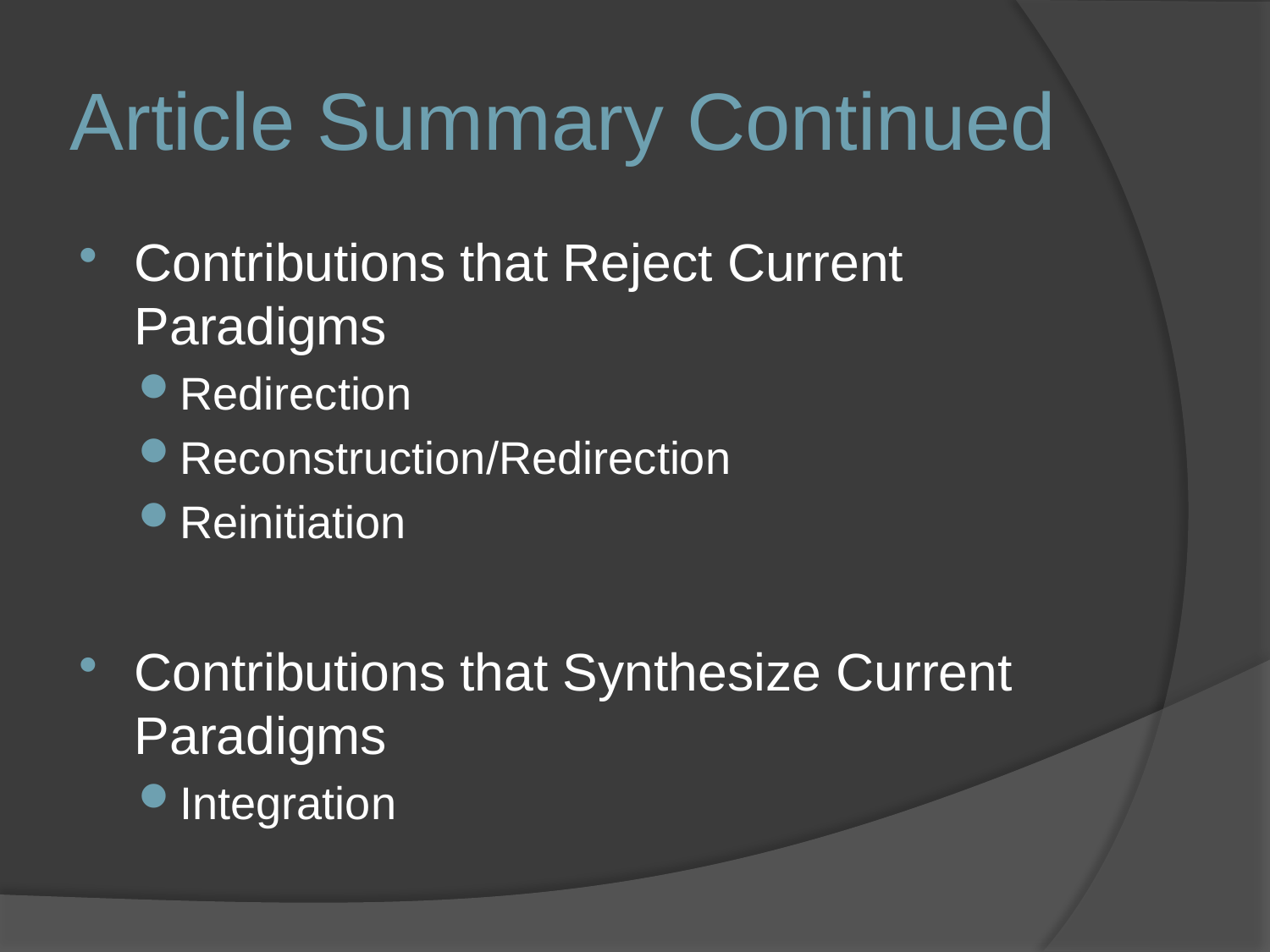

# Article Summary Continued
Contributions that Reject Current Paradigms
Redirection
Reconstruction/Redirection
Reinitiation

Contributions that Synthesize Current Paradigms
Integration